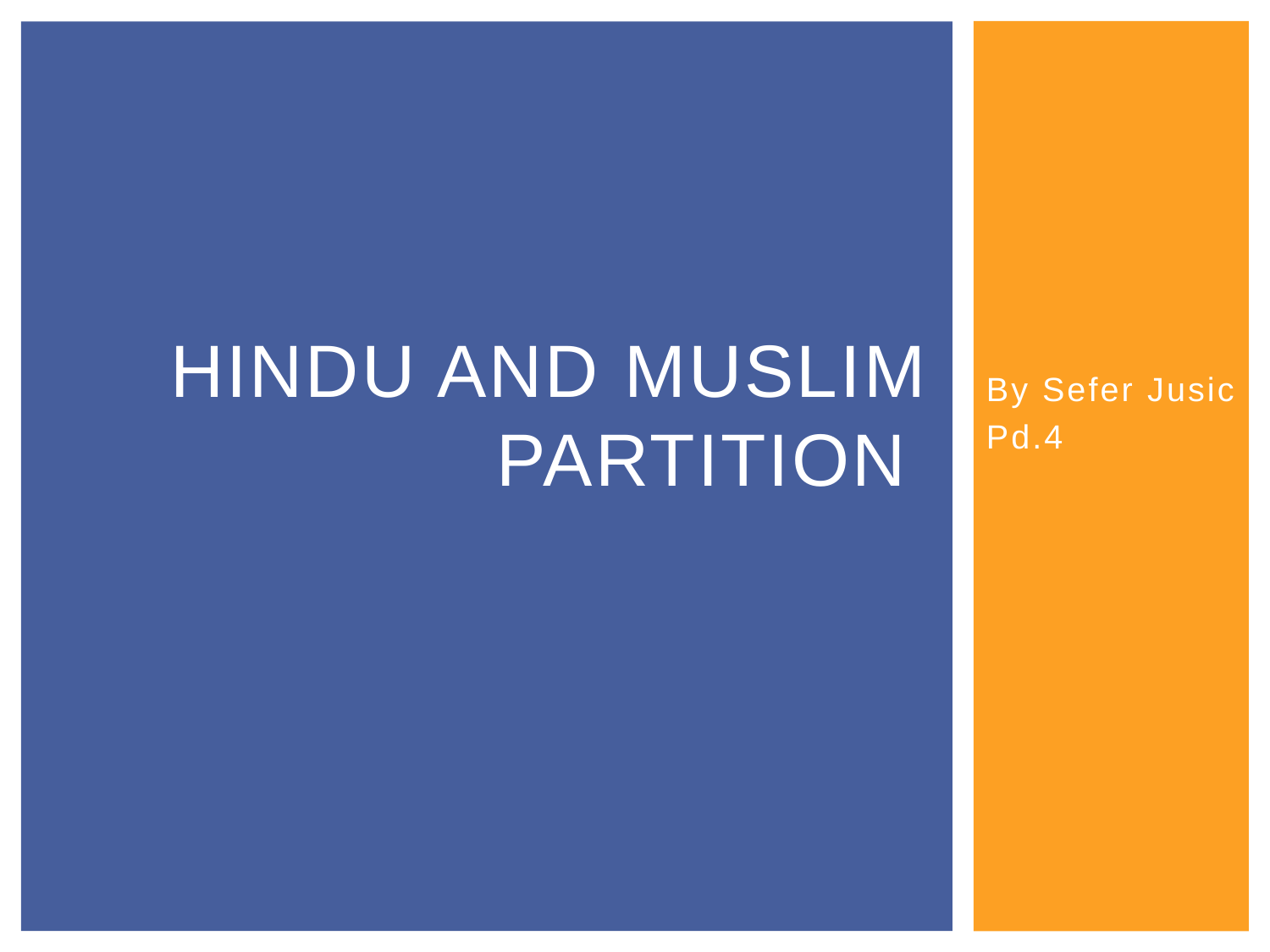

# Hindu and Muslim partition
By Sefer Jusic
Pd.4